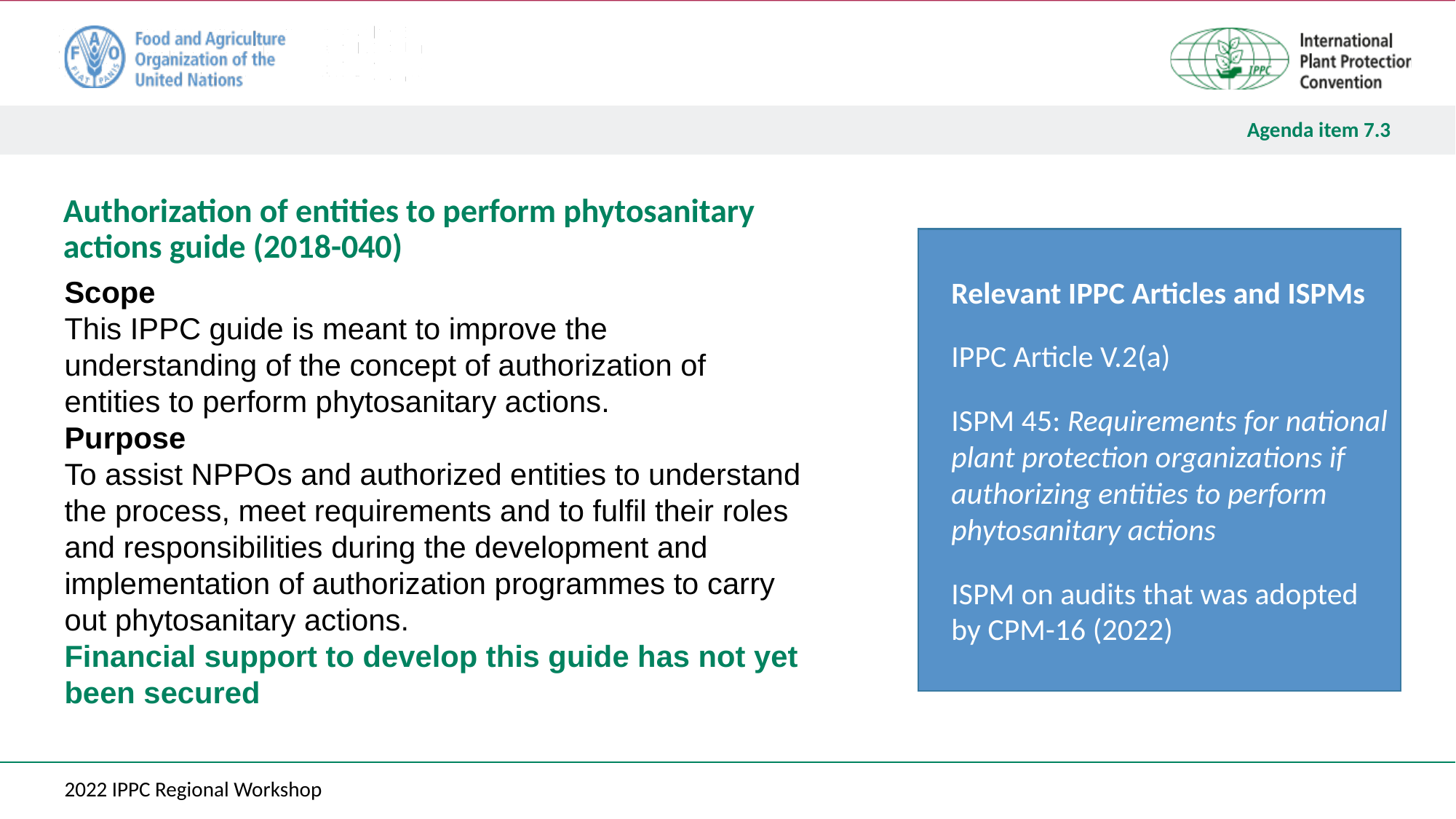

# Authorization of entities to perform phytosanitary actions guide (2018-040)
Relevant IPPC Articles and ISPMs
IPPC Article V.2(a)
ISPM 45: Requirements for national plant protection organizations if authorizing entities to perform phytosanitary actions
ISPM on audits that was adopted by CPM-16 (2022)
Scope
This IPPC guide is meant to improve the understanding of the concept of authorization of entities to perform phytosanitary actions.
Purpose
To assist NPPOs and authorized entities to understand the process, meet requirements and to fulfil their roles and responsibilities during the development and implementation of authorization programmes to carry out phytosanitary actions.
Financial support to develop this guide has not yet been secured